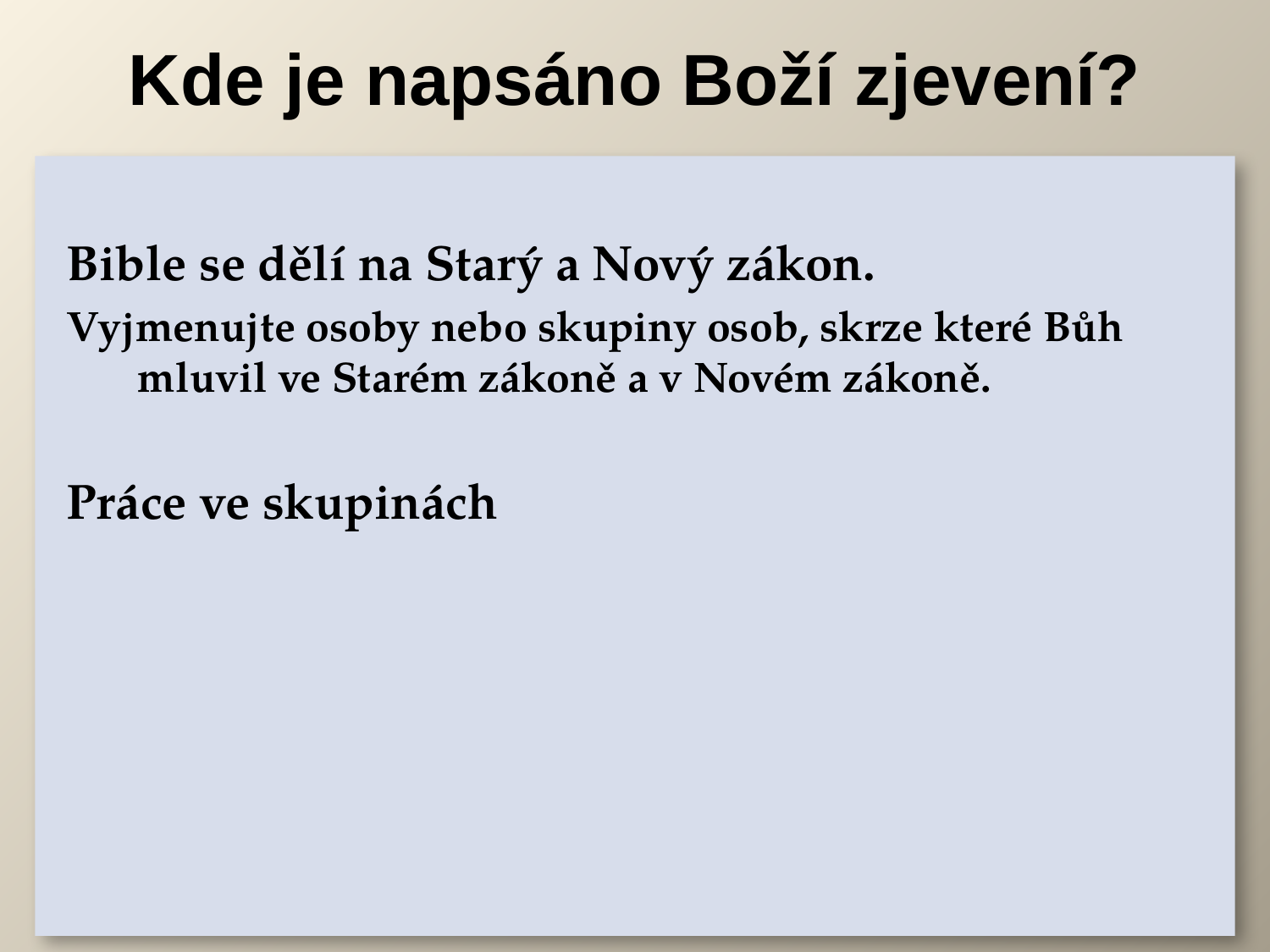

# Kde je napsáno Boží zjevení?

Bible se dělí na Starý a Nový zákon.
Vyjmenujte osoby nebo skupiny osob, skrze které Bůh mluvil ve Starém zákoně a v Novém zákoně.

Práce ve skupinách